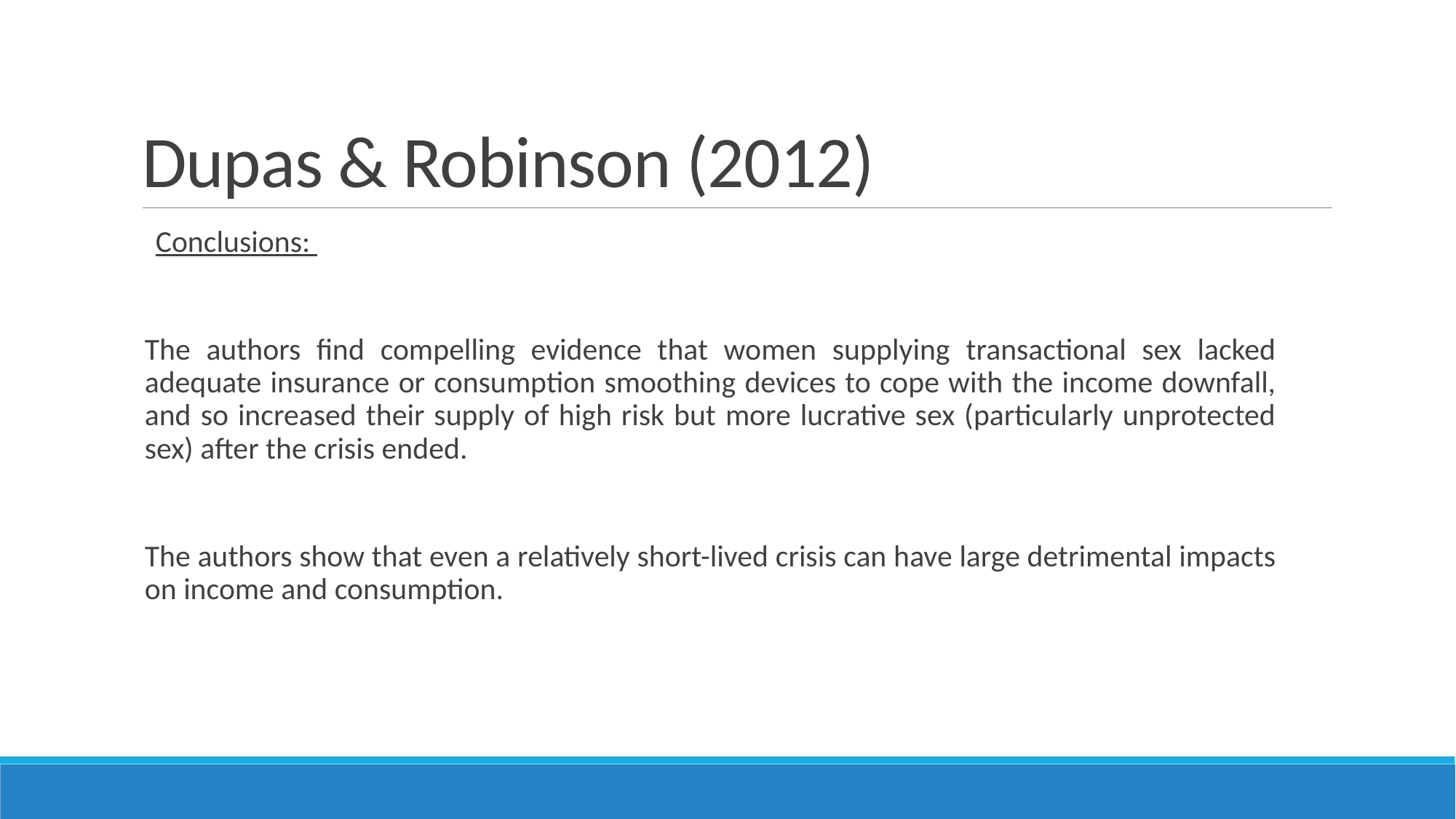

# Dupas & Robinson (2012)
Conclusions:

The authors find compelling evidence that women supplying transactional sex lacked adequate insurance or consumption smoothing devices to cope with the income downfall, and so increased their supply of high risk but more lucrative sex (particularly unprotected sex) after the crisis ended.

The authors show that even a relatively short-lived crisis can have large detrimental impacts on income and consumption.